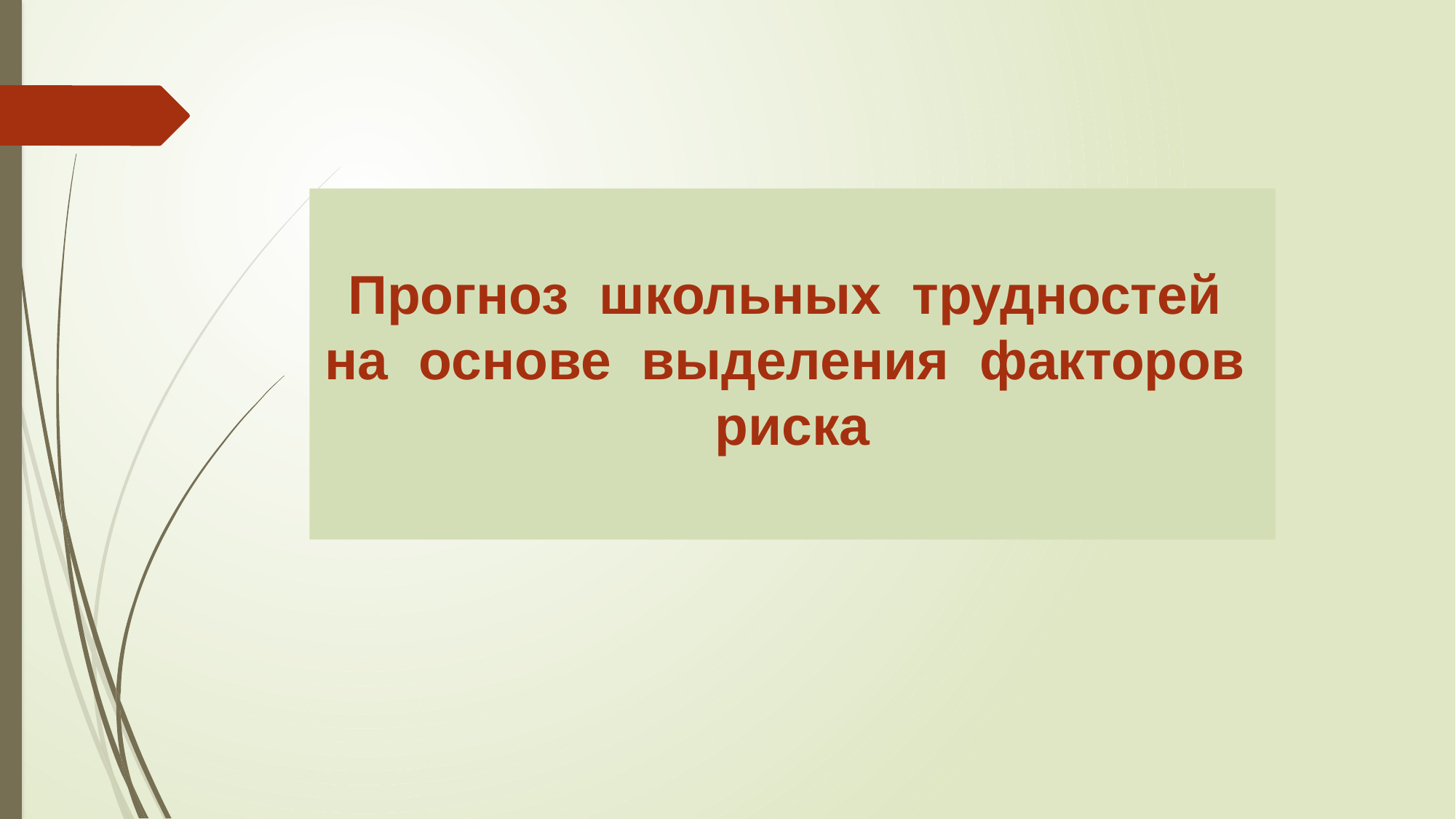

# Прогноз  школьных  трудностей  на  основе  выделения  факторов  риска